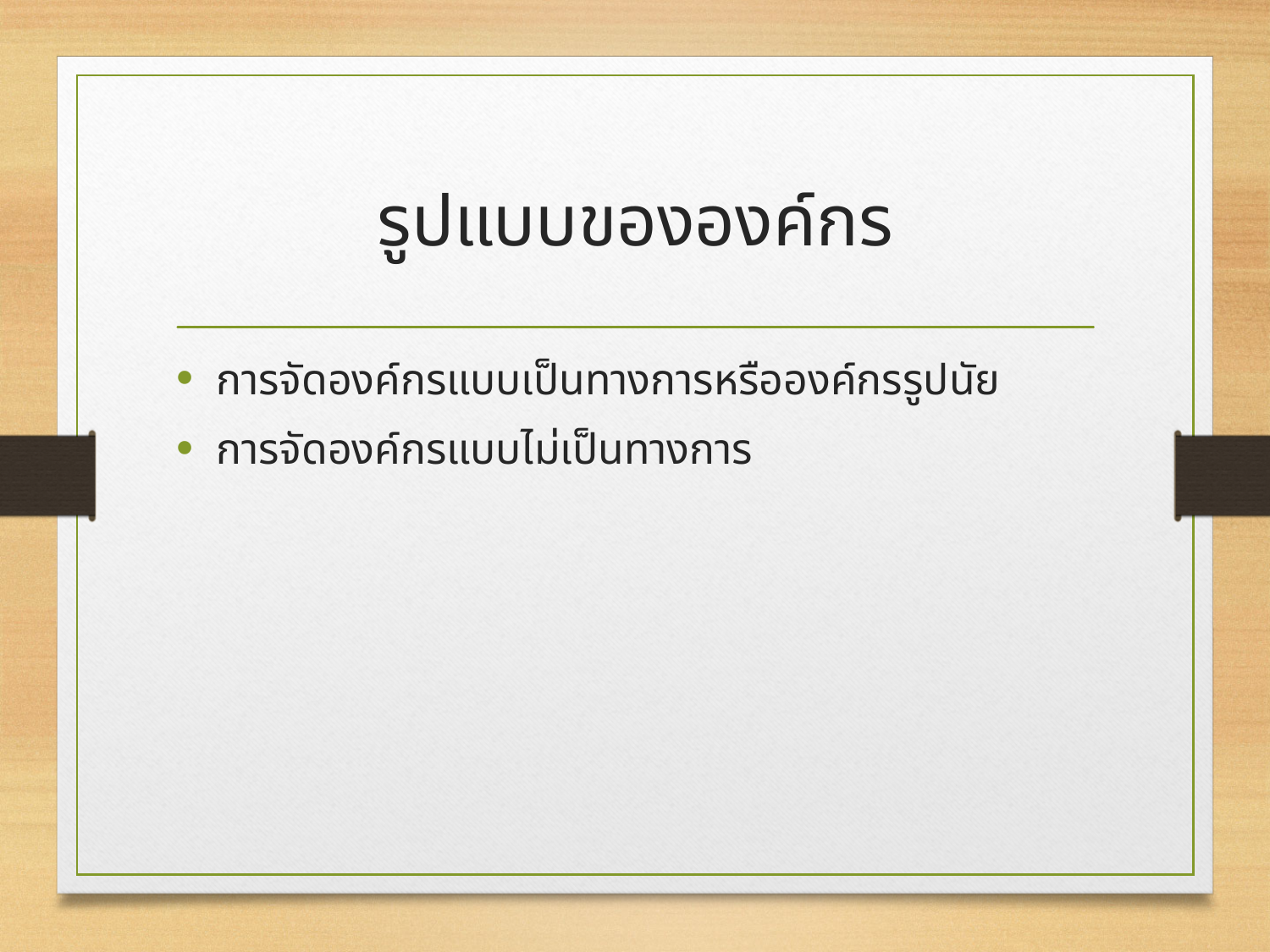

# รูปแบบขององค์กร
การจัดองค์กรแบบเป็นทางการหรือองค์กรรูปนัย
การจัดองค์กรแบบไม่เป็นทางการ